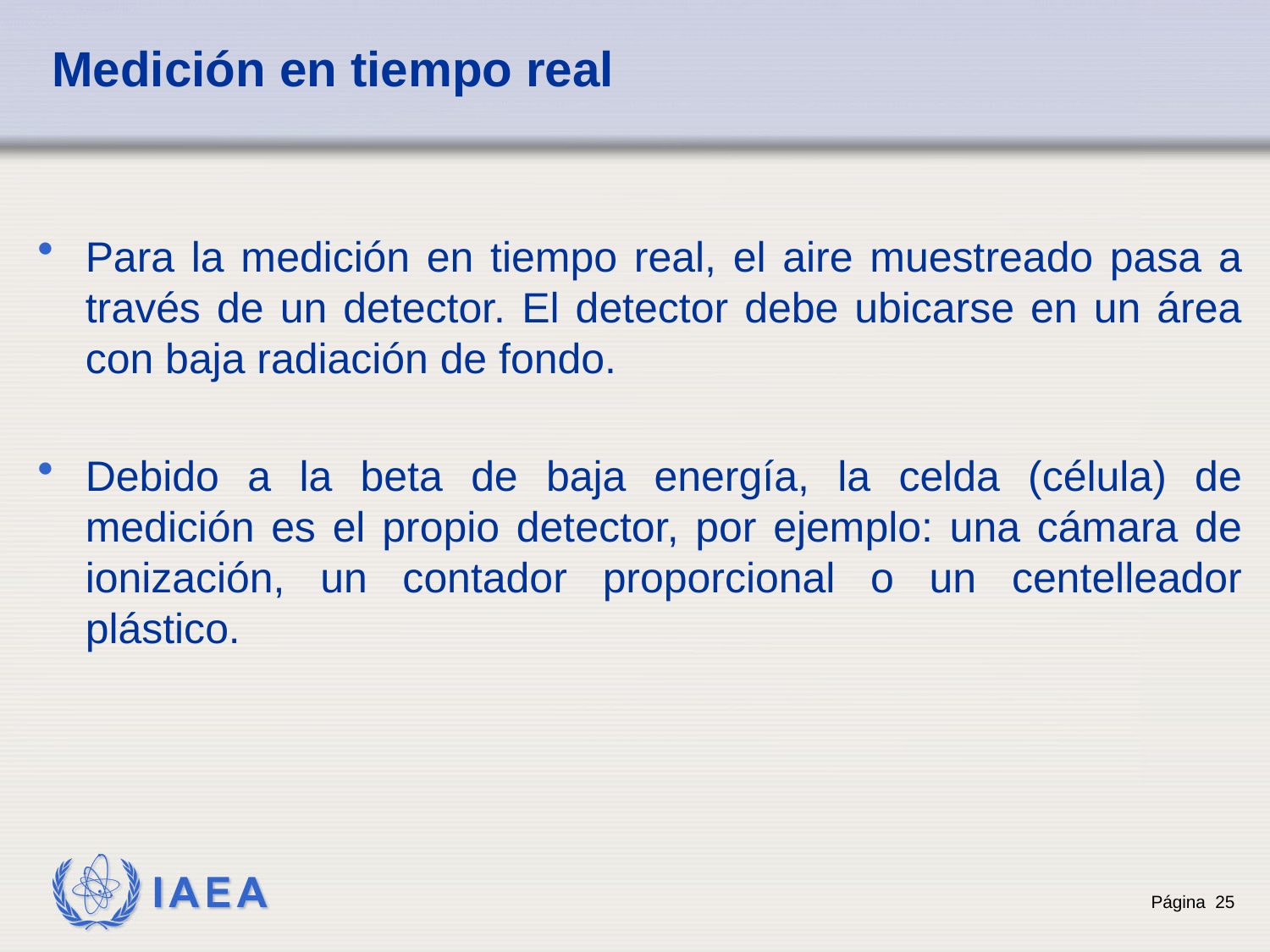

# Medición en tiempo real
Para la medición en tiempo real, el aire muestreado pasa a través de un detector. El detector debe ubicarse en un área con baja radiación de fondo.

Debido a la beta de baja energía, la celda (célula) de medición es el propio detector, por ejemplo: una cámara de ionización, un contador proporcional o un centelleador plástico.
Página  25